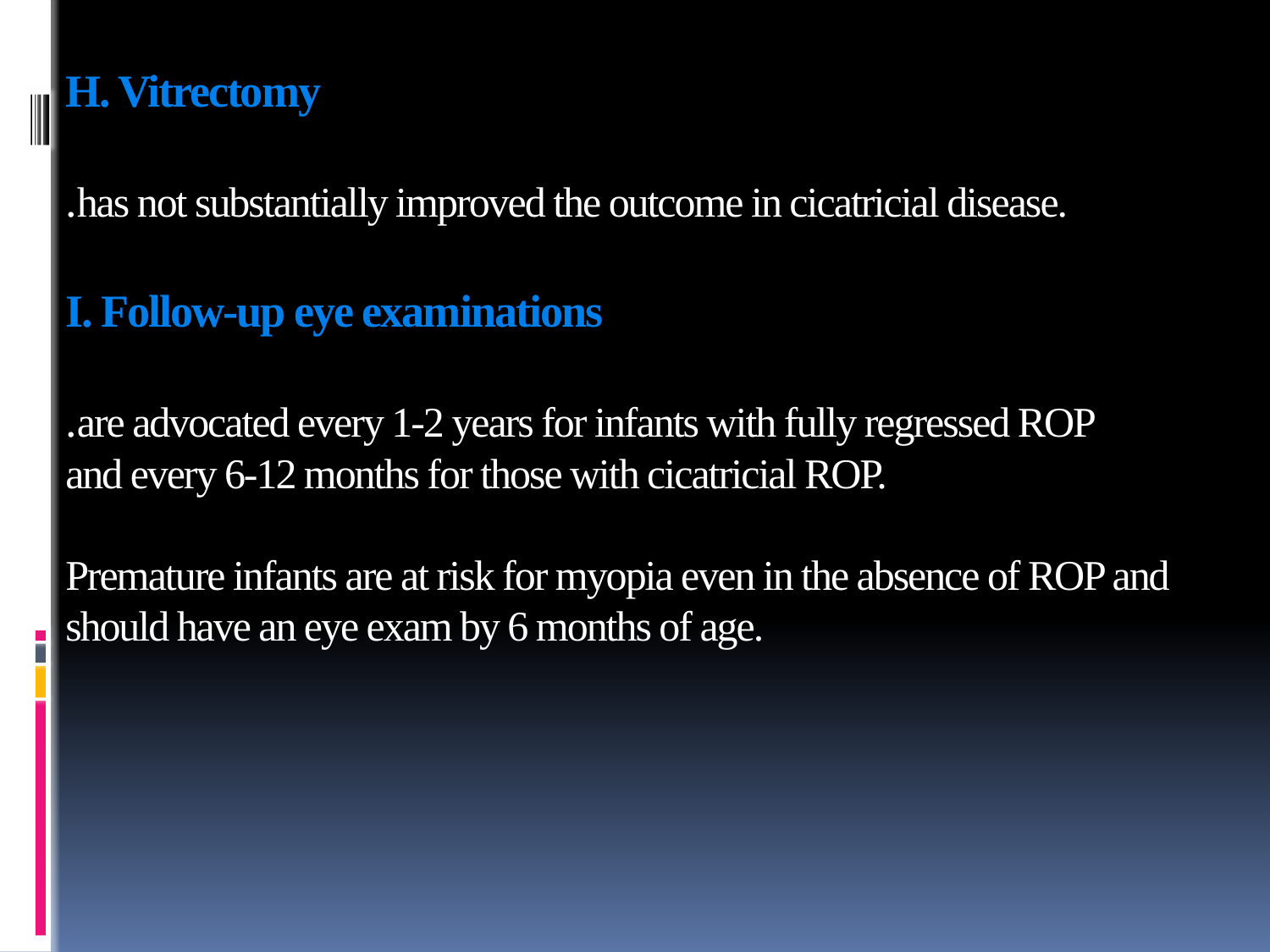

# H. Vitrectomy .has not substantially improved the outcome in cicatricial disease. I. Follow-up eye examinations .are advocated every 1-2 years for infants with fully regressed ROP and every 6-12 months for those with cicatricial ROP. Premature infants are at risk for myopia even in the absence of ROP and should have an eye exam by 6 months of age.